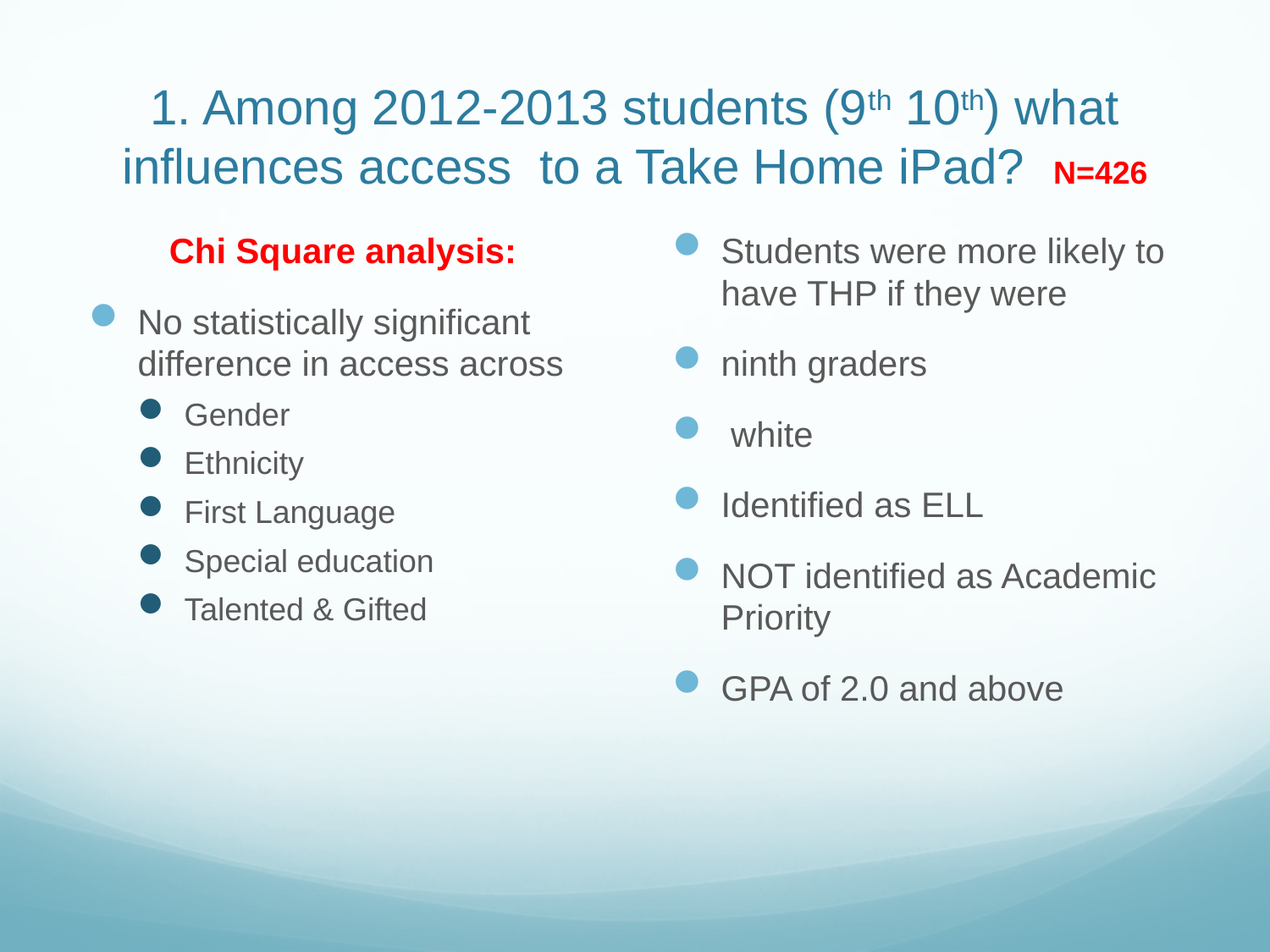

# 1. Among 2012-2013 students (9th 10th) what influences access  to a Take Home iPad?  N=426
Chi Square analysis:
No statistically significant difference in access across
Gender
Ethnicity
First Language
Special education
Talented & Gifted
Students were more likely to have THP if they were
ninth graders
 white
Identified as ELL
NOT identified as Academic Priority
GPA of 2.0 and above